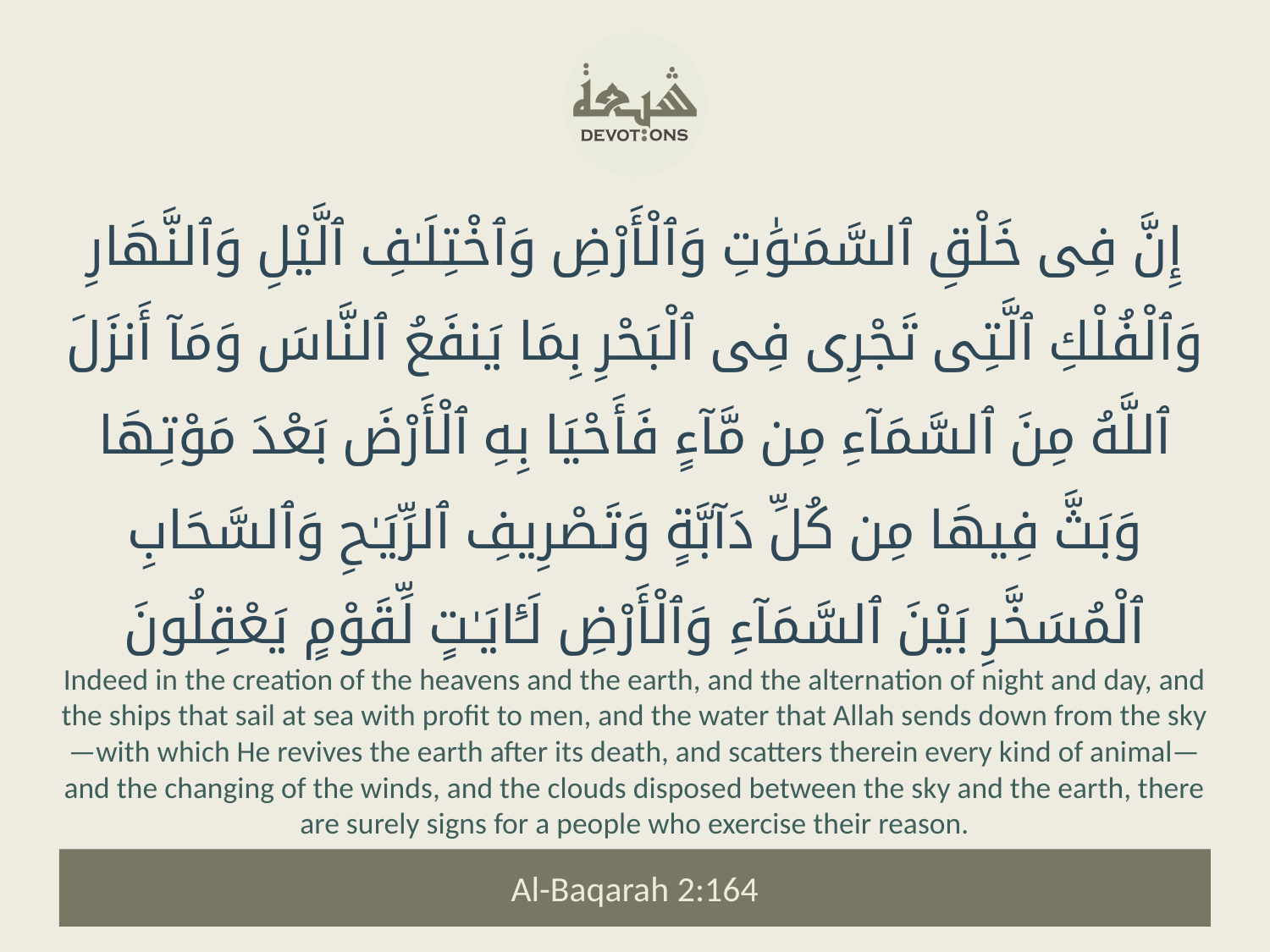

إِنَّ فِى خَلْقِ ٱلسَّمَـٰوَٰتِ وَٱلْأَرْضِ وَٱخْتِلَـٰفِ ٱلَّيْلِ وَٱلنَّهَارِ وَٱلْفُلْكِ ٱلَّتِى تَجْرِى فِى ٱلْبَحْرِ بِمَا يَنفَعُ ٱلنَّاسَ وَمَآ أَنزَلَ ٱللَّهُ مِنَ ٱلسَّمَآءِ مِن مَّآءٍ فَأَحْيَا بِهِ ٱلْأَرْضَ بَعْدَ مَوْتِهَا وَبَثَّ فِيهَا مِن كُلِّ دَآبَّةٍ وَتَصْرِيفِ ٱلرِّيَـٰحِ وَٱلسَّحَابِ ٱلْمُسَخَّرِ بَيْنَ ٱلسَّمَآءِ وَٱلْأَرْضِ لَـَٔايَـٰتٍ لِّقَوْمٍ يَعْقِلُونَ
Indeed in the creation of the heavens and the earth, and the alternation of night and day, and the ships that sail at sea with profit to men, and the water that Allah sends down from the sky—with which He revives the earth after its death, and scatters therein every kind of animal—and the changing of the winds, and the clouds disposed between the sky and the earth, there are surely signs for a people who exercise their reason.
Al-Baqarah 2:164